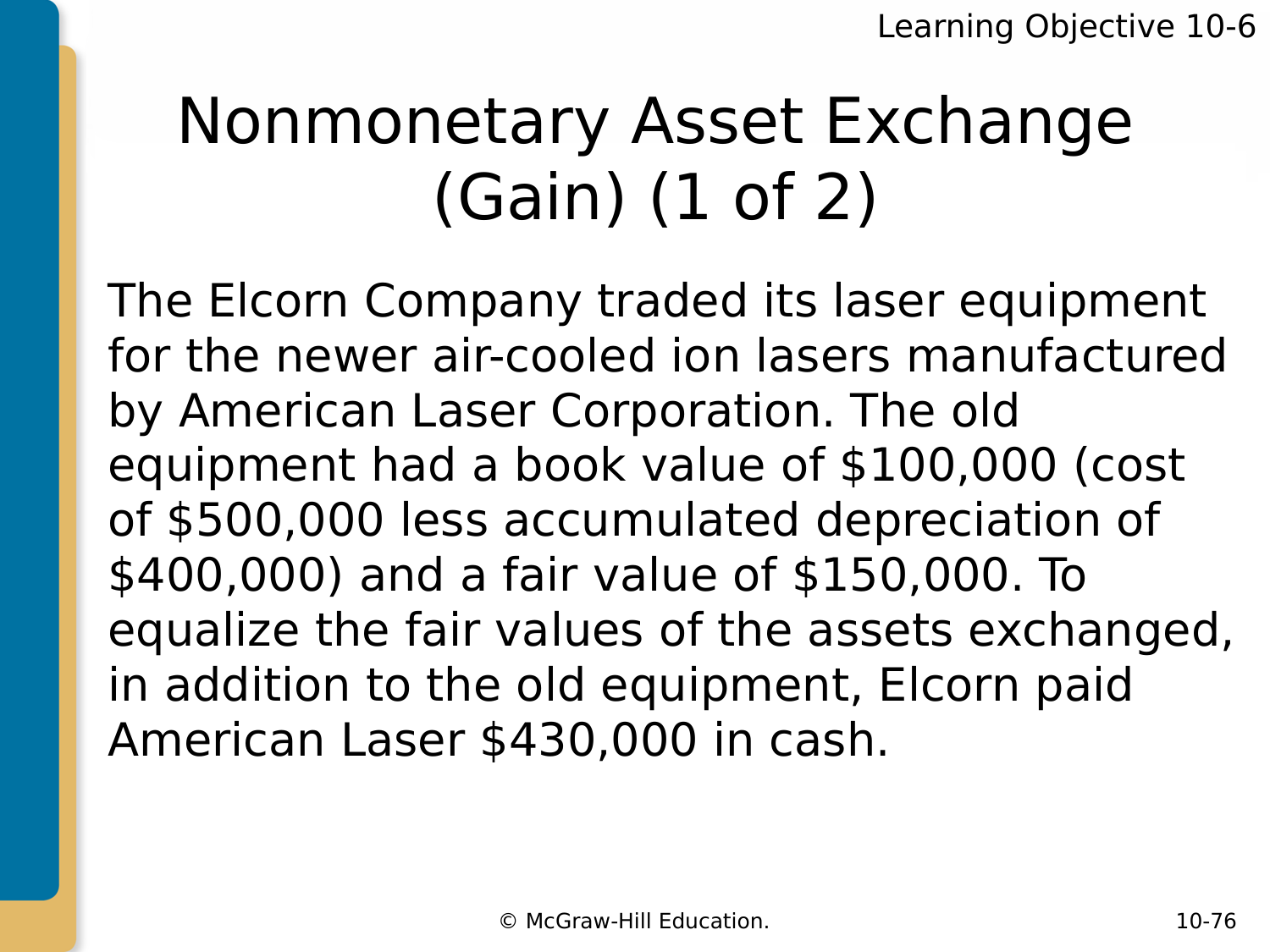

Learning Objective 10-6
# Nonmonetary Asset Exchange (Gain) (1 of 2)
The Elcorn Company traded its laser equipment for the newer air-cooled ion lasers manufactured by American Laser Corporation. The old equipment had a book value of $100,000 (cost of $500,000 less accumulated depreciation of $400,000) and a fair value of $150,000. To equalize the fair values of the assets exchanged, in addition to the old equipment, Elcorn paid American Laser $430,000 in cash.